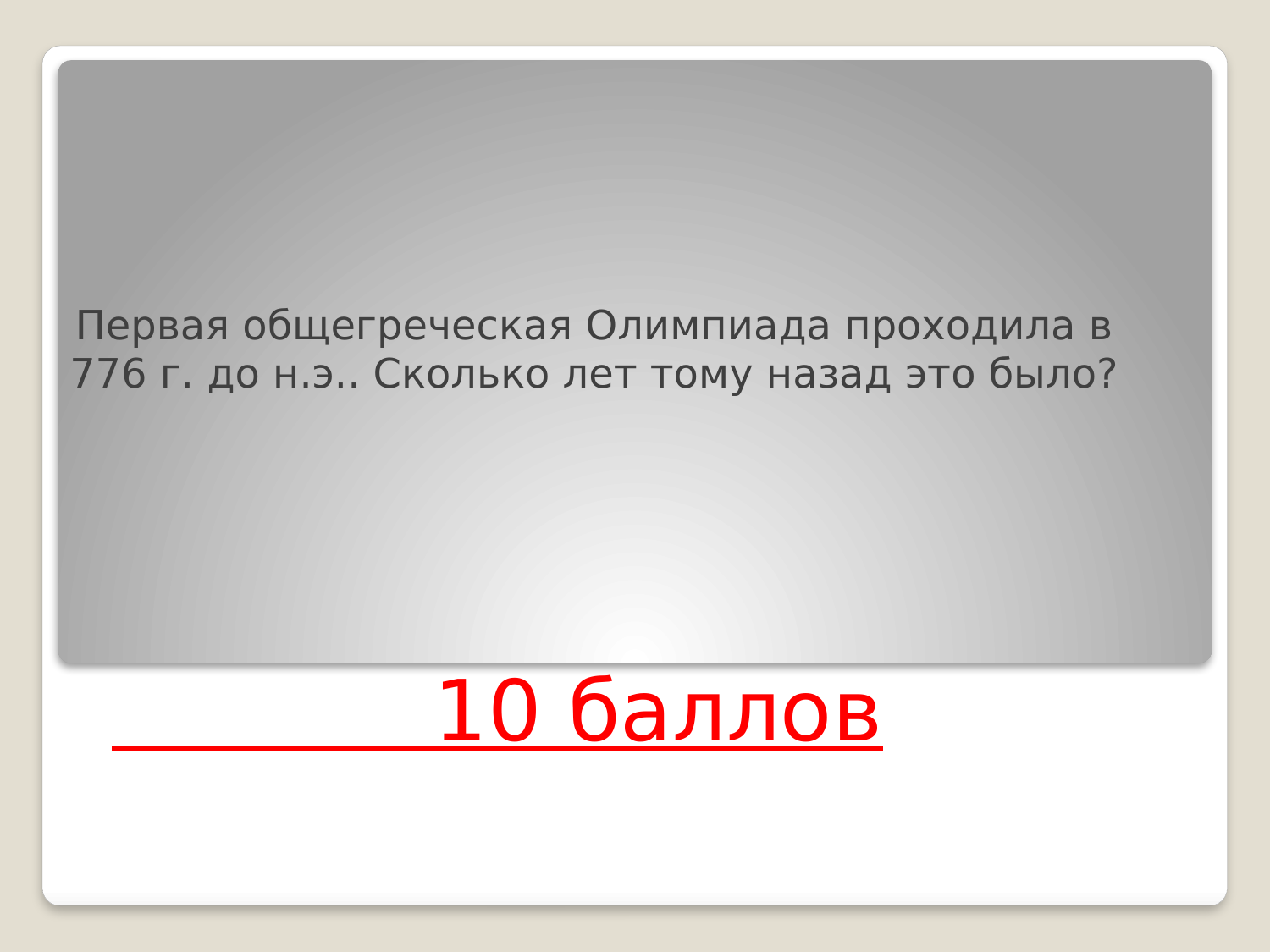

# Первая общегреческая Олимпиада проходила в 776 г. до н.э.. Сколько лет тому назад это было?
            10 баллов